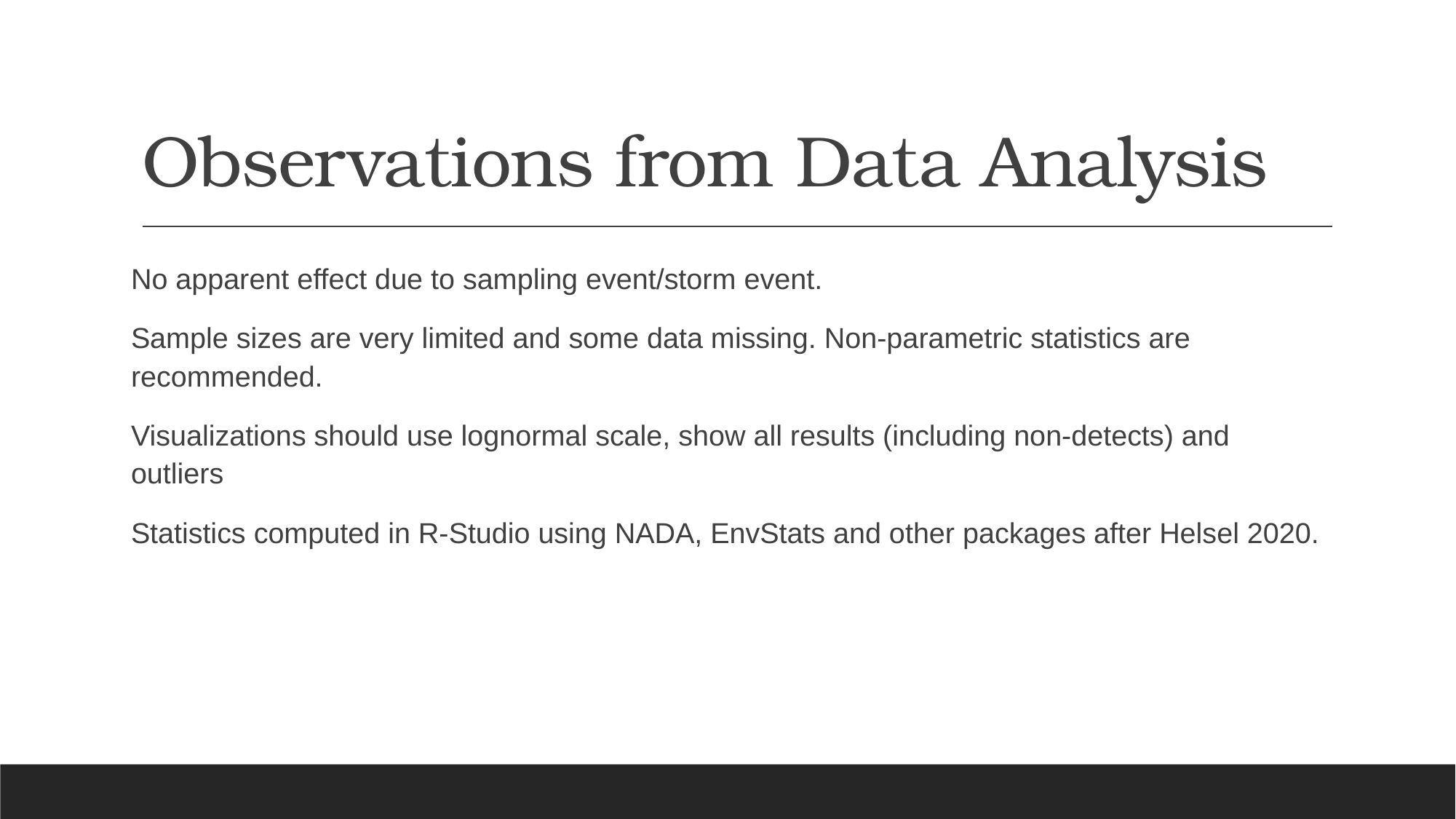

# Observations from Data Analysis
No apparent effect due to sampling event/storm event.
Sample sizes are very limited and some data missing. Non-parametric statistics are recommended.
Visualizations should use lognormal scale, show all results (including non-detects) and outliers
Statistics computed in R-Studio using NADA, EnvStats and other packages after Helsel 2020.